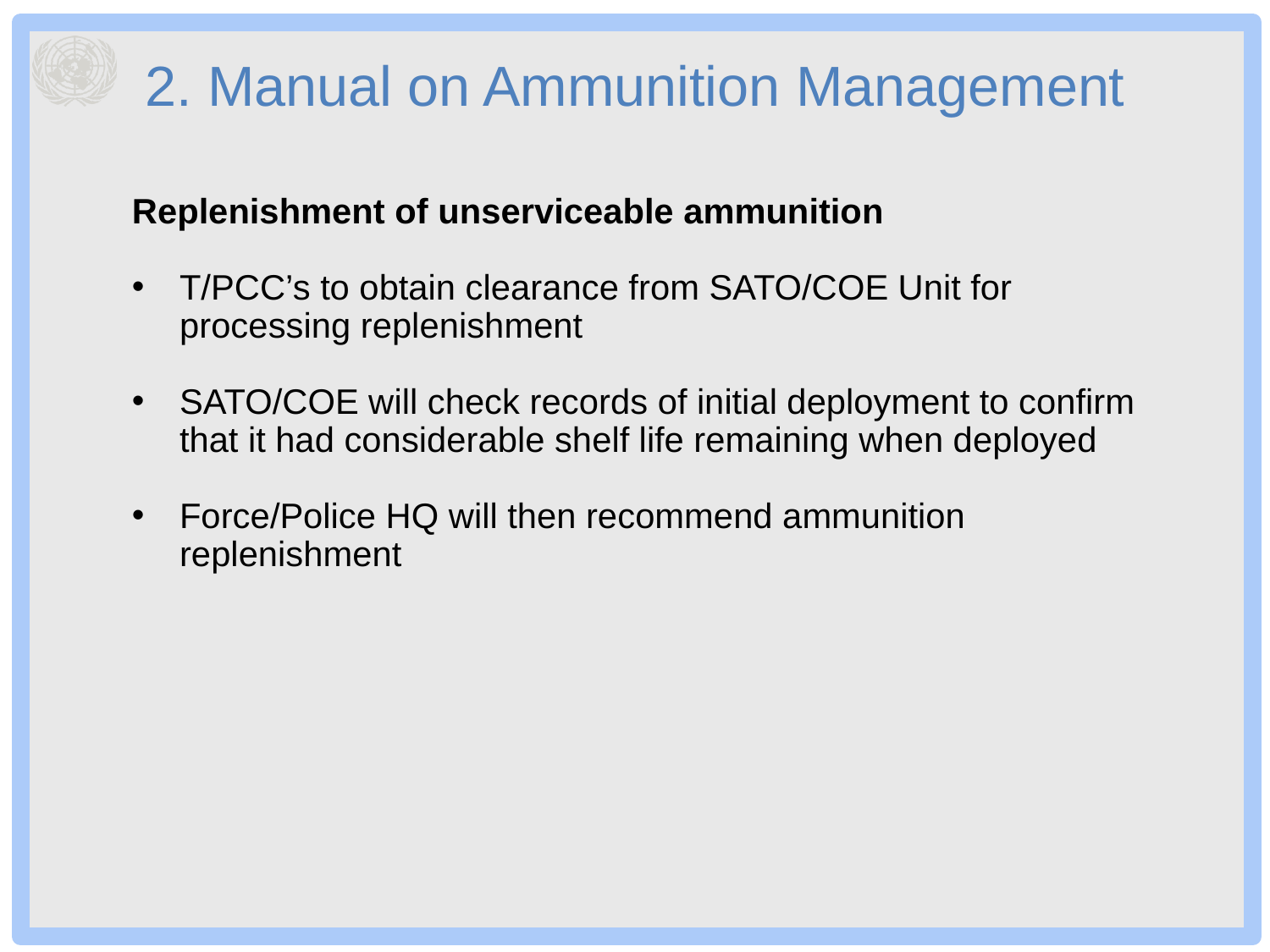

# 2. Manual on Ammunition Management
Replenishment of unserviceable ammunition

T/PCC’s to obtain clearance from SATO/COE Unit for processing replenishment

SATO/COE will check records of initial deployment to confirm that it had considerable shelf life remaining when deployed

Force/Police HQ will then recommend ammunition replenishment